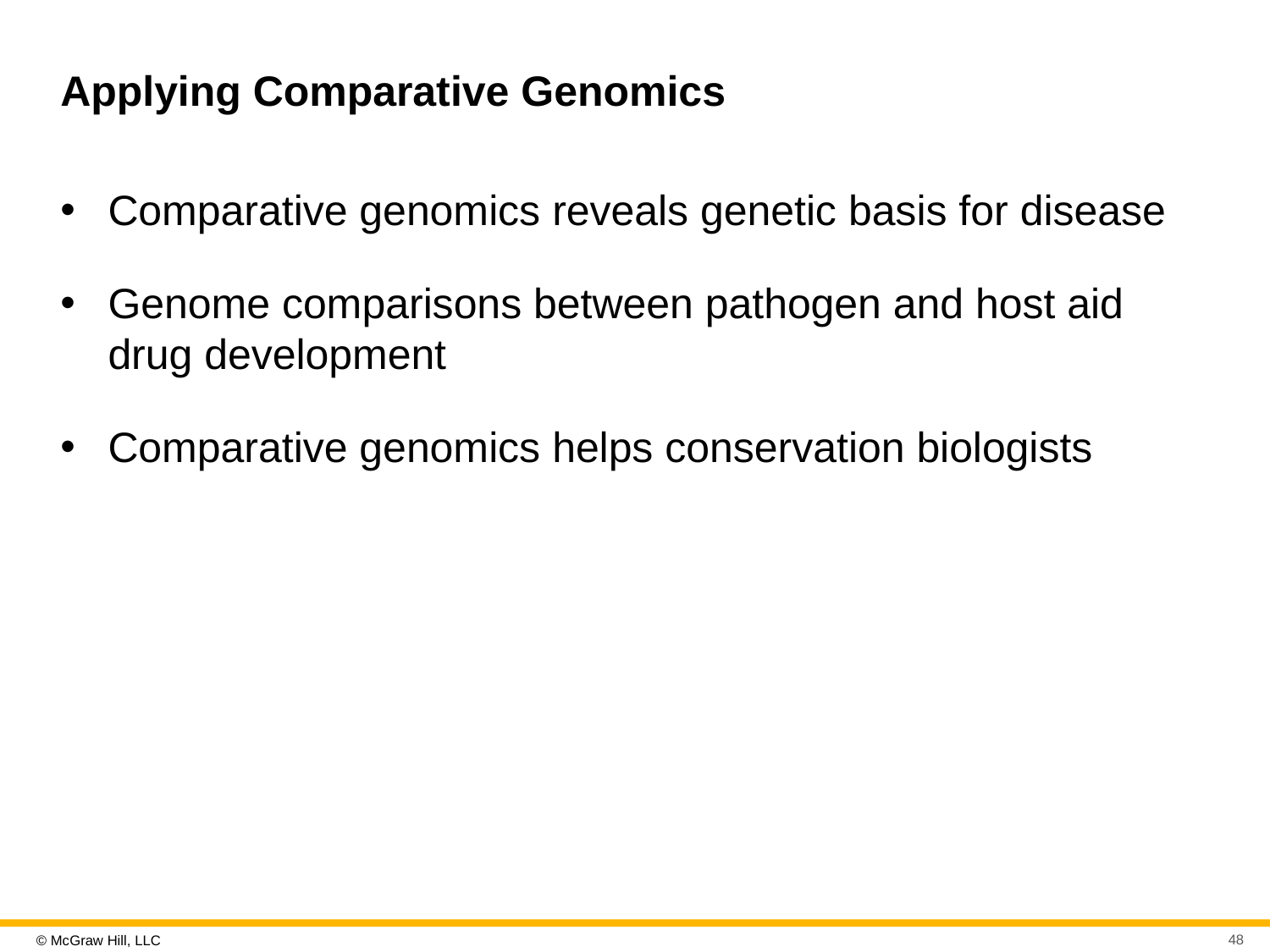

# Applying Comparative Genomics
Comparative genomics reveals genetic basis for disease
Genome comparisons between pathogen and host aid drug development
Comparative genomics helps conservation biologists
48